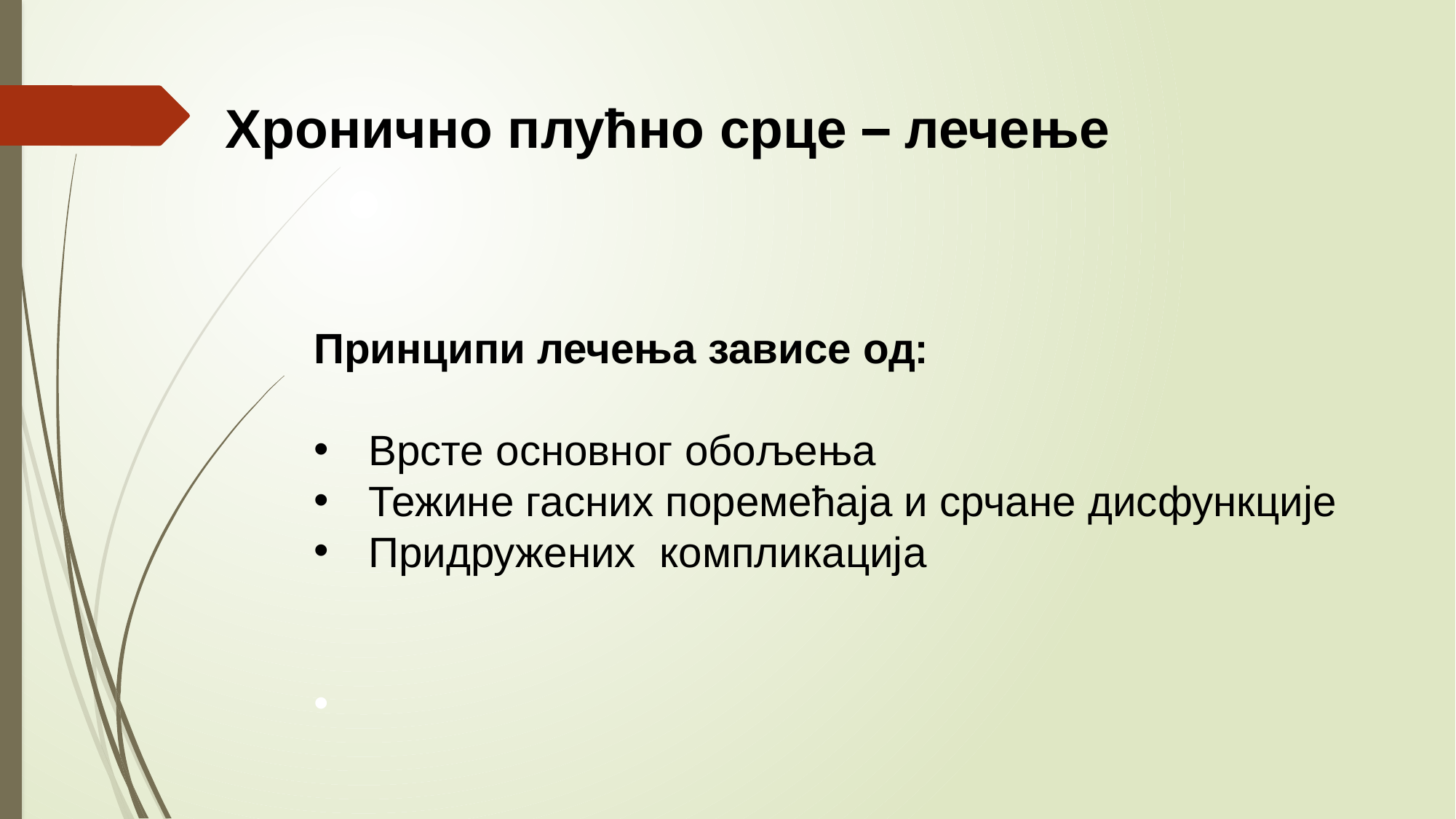

Хронично плућно срце – лечење
Принципи лечења зависе од:

Врсте основног обољења
Тежине гасних поремећаја и срчане дисфункције
Придружених  компликација